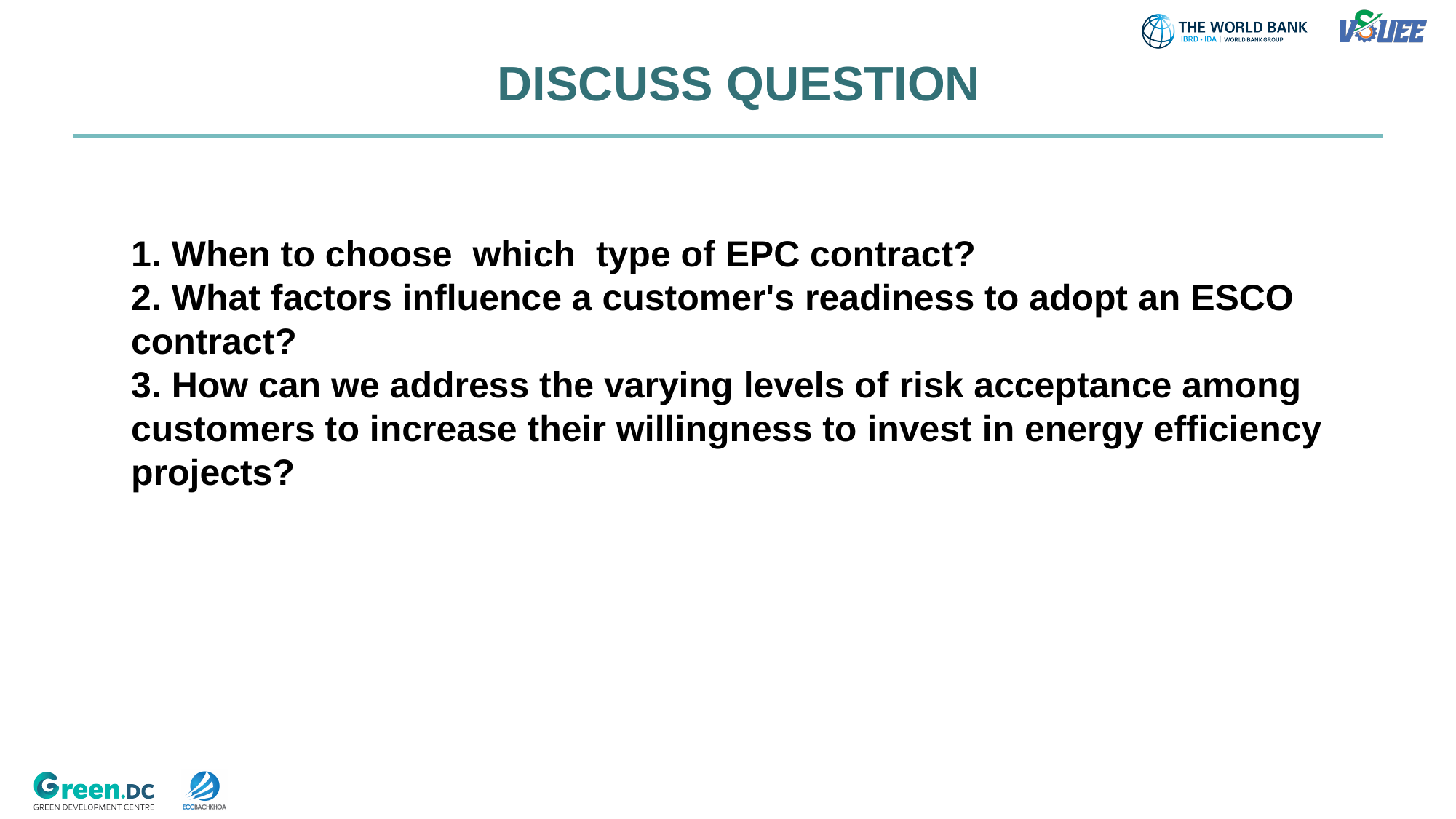

# DISCUSS QUESTION
1. When to choose  which  type of EPC contract?
2. What factors influence a customer's readiness to adopt an ESCO contract?
3. How can we address the varying levels of risk acceptance among customers to increase their willingness to invest in energy efficiency projects?